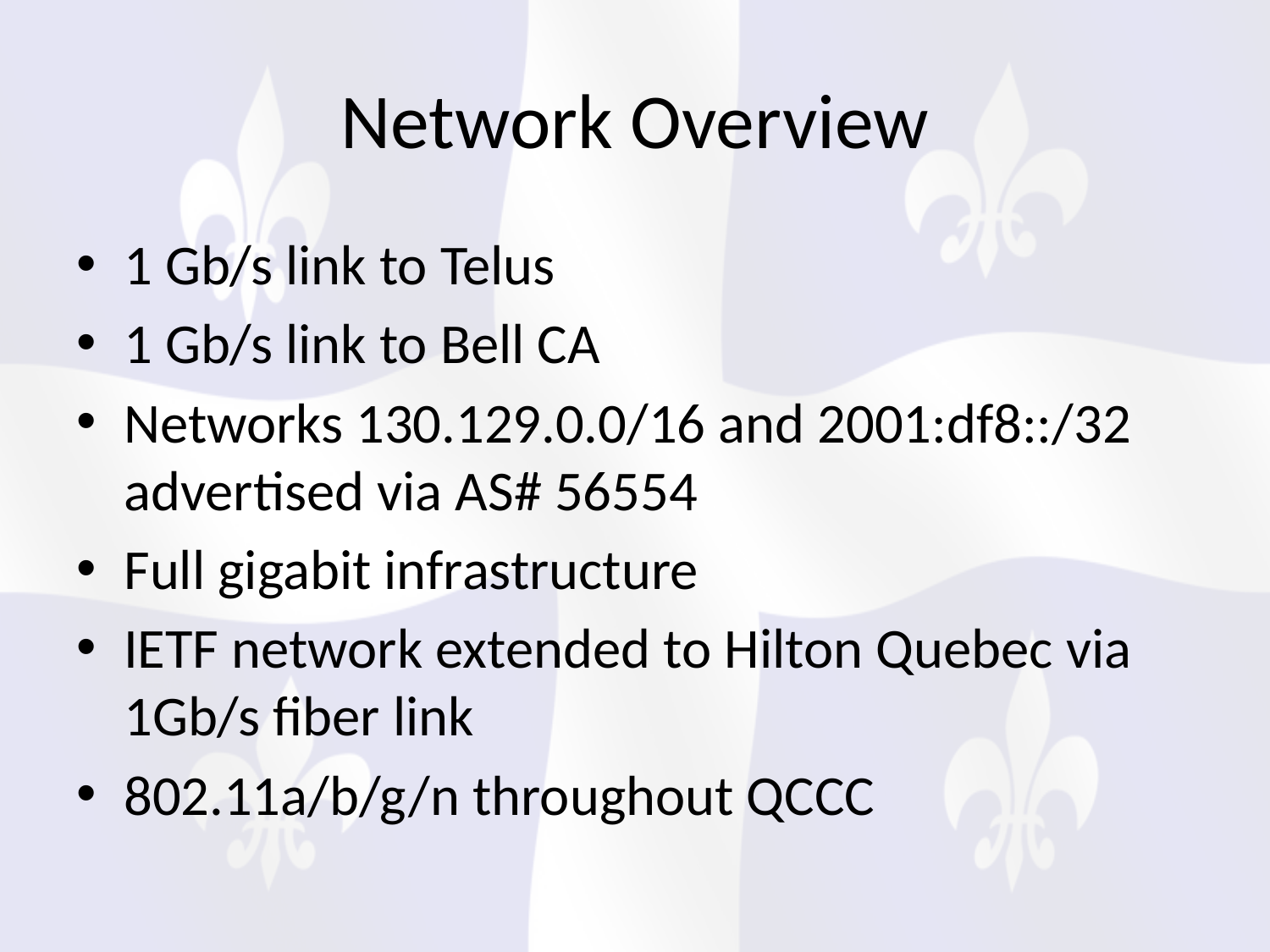

# Network Overview
1 Gb/s link to Telus
1 Gb/s link to Bell CA
Networks 130.129.0.0/16 and 2001:df8::/32 advertised via AS# 56554
Full gigabit infrastructure
IETF network extended to Hilton Quebec via 1Gb/s fiber link
802.11a/b/g/n throughout QCCC